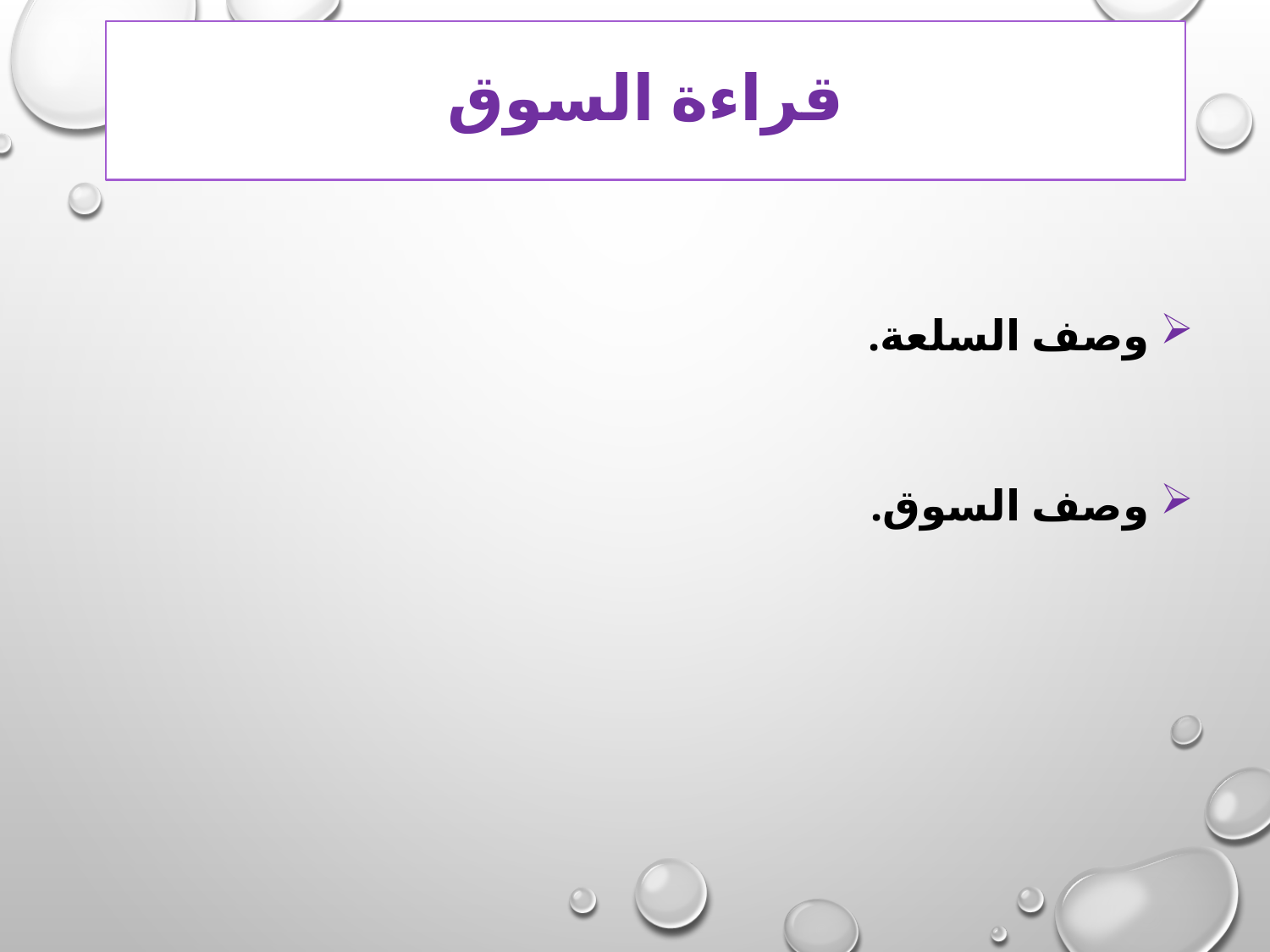

# قراءة السوق
 وصف السلعة.
 وصف السوق.